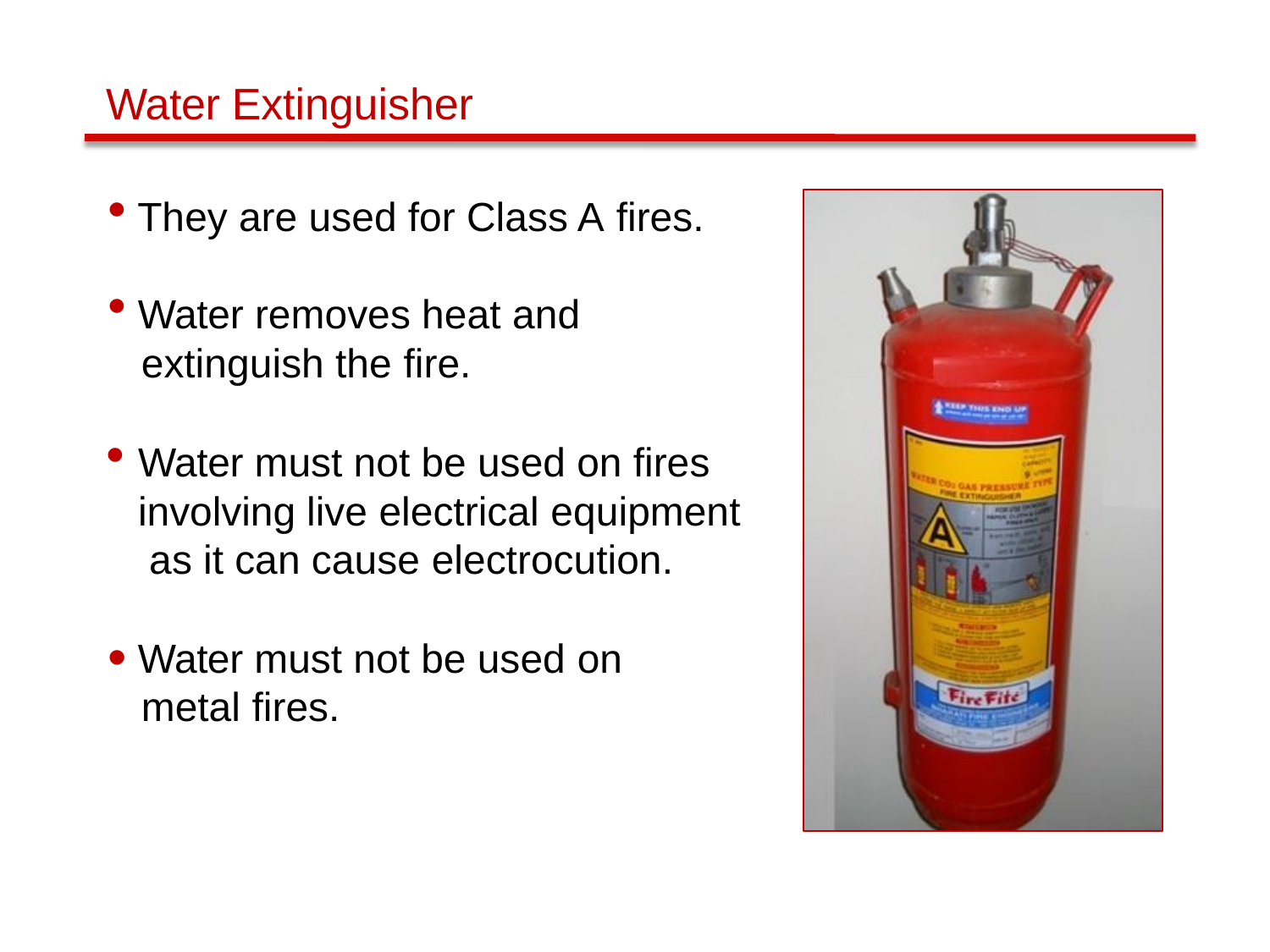

# Water Extinguisher

They are used for Class A fires.
Water removes heat and
extinguish the fire.

Water must not be used on fires  involving live electrical equipment  as it can cause electrocution.

Water must not be used on
metal fires.